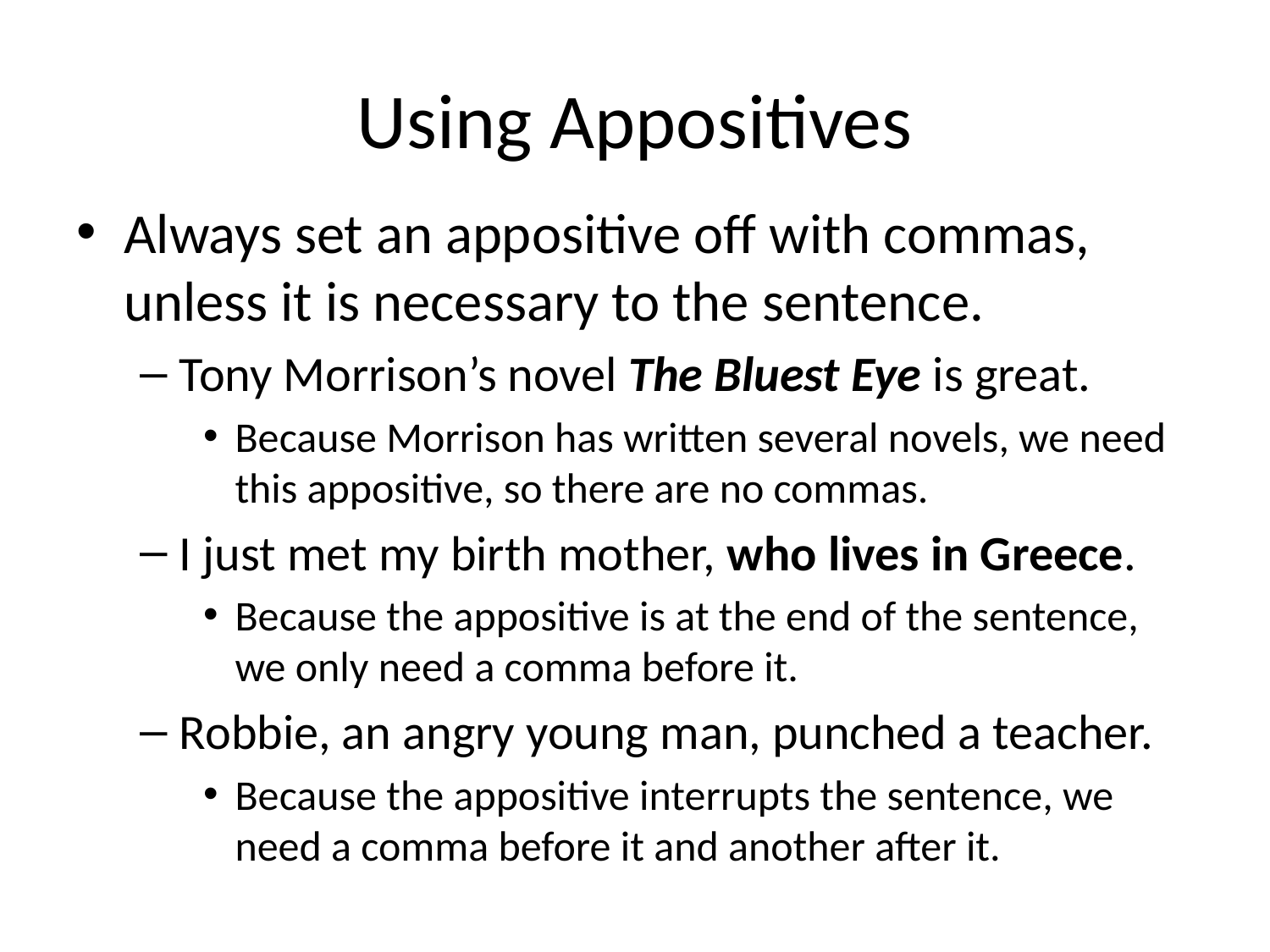

# Using Appositives
Always set an appositive off with commas, unless it is necessary to the sentence.
Tony Morrison’s novel The Bluest Eye is great.
Because Morrison has written several novels, we need this appositive, so there are no commas.
I just met my birth mother, who lives in Greece.
Because the appositive is at the end of the sentence, we only need a comma before it.
Robbie, an angry young man, punched a teacher.
Because the appositive interrupts the sentence, we need a comma before it and another after it.